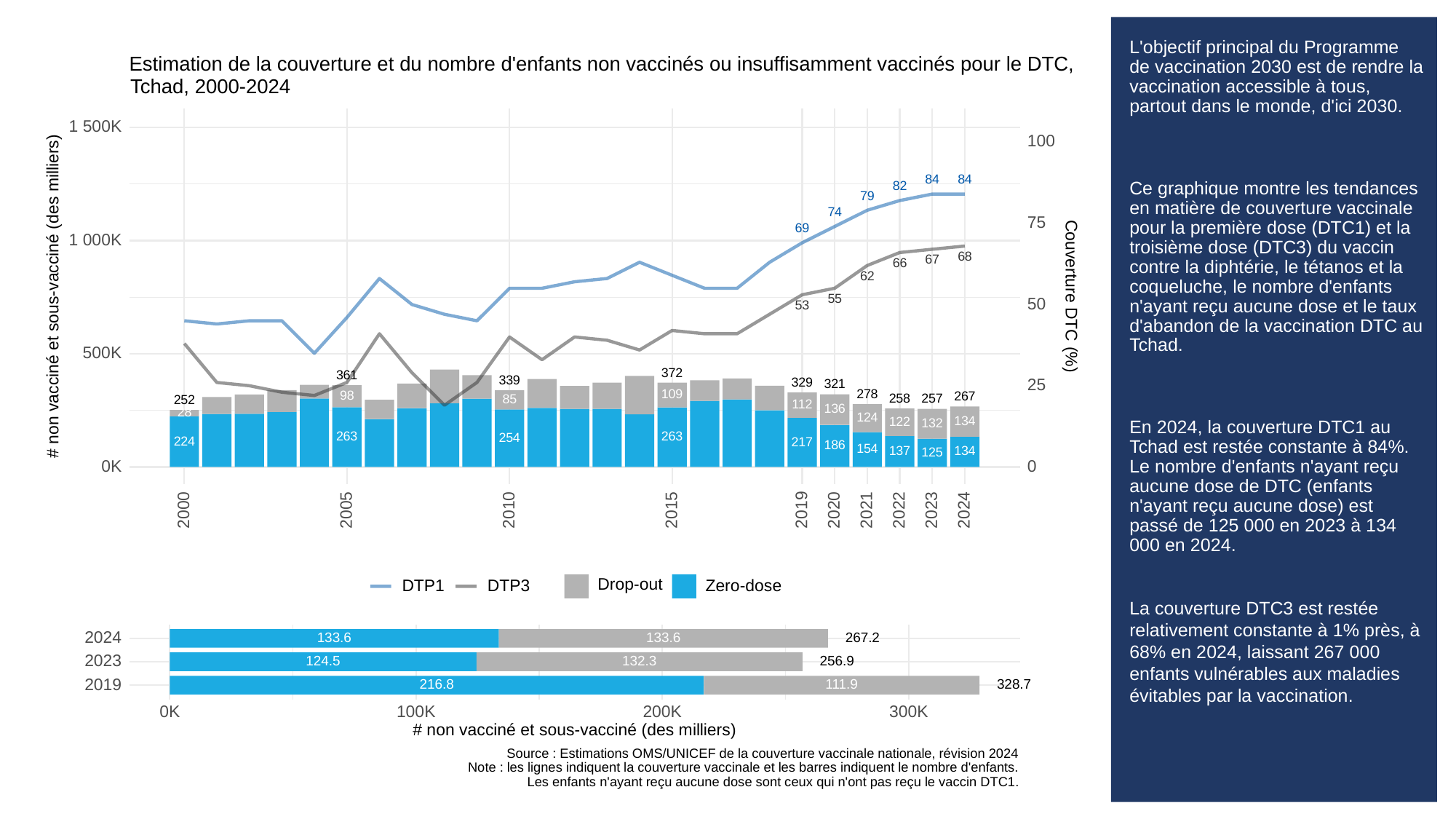

# L'objectif principal du Programme de vaccination 2030 est de rendre la vaccination accessible à tous, partout dans le monde, d'ici 2030.

Ce graphique montre les tendances en matière de couverture vaccinale pour la première dose (DTC1) et la troisième dose (DTC3) du vaccin contre la diphtérie, le tétanos et la coqueluche, le nombre d'enfants n'ayant reçu aucune dose et le taux d'abandon de la vaccination DTC au Tchad.

En 2024, la couverture DTC1 au Tchad est restée constante à 84%. Le nombre d'enfants n'ayant reçu aucune dose de DTC (enfants n'ayant reçu aucune dose) est passé de 125 000 en 2023 à 134 000 en 2024.

La couverture DTC3 est restée relativement constante à 1% près, à 68% en 2024, laissant 267 000 enfants vulnérables aux maladies évitables par la vaccination.

Estimation de la couverture et du nombre d'enfants non vaccinés ou insuffisamment vaccinés pour le DTC,
Tchad, 2000-2024

1 500K

100
84
84
82

79

74
75
69
1 000K

68
67
66
62
# non vacciné et sous-vacciné (des milliers)
Couverture DTC (%)
55

50
53
500K

372

361

339
329

25
321

278

109
98
267

258

257
85
252

112

136

28

124

134
122

132

263
263
254

224
217

186
154
137
134
125
0K
0

2023
2000
2005
2010
2015
2019
2020
2021
2022
2024

Drop-out
DTP3
Zero-dose
DTP1

2024
133.6
133.6
267.2

2023
132.3
124.5
256.9

2019
328.7
216.8
111.9

300K
0K
100K
200K
# non vacciné et sous-vacciné (des milliers)
Source : Estimations OMS/UNICEF de la couverture vaccinale nationale, révision 2024
Note : les lignes indiquent la couverture vaccinale et les barres indiquent le nombre d'enfants.
Les enfants n'ayant reçu aucune dose sont ceux qui n'ont pas reçu le vaccin DTC1.